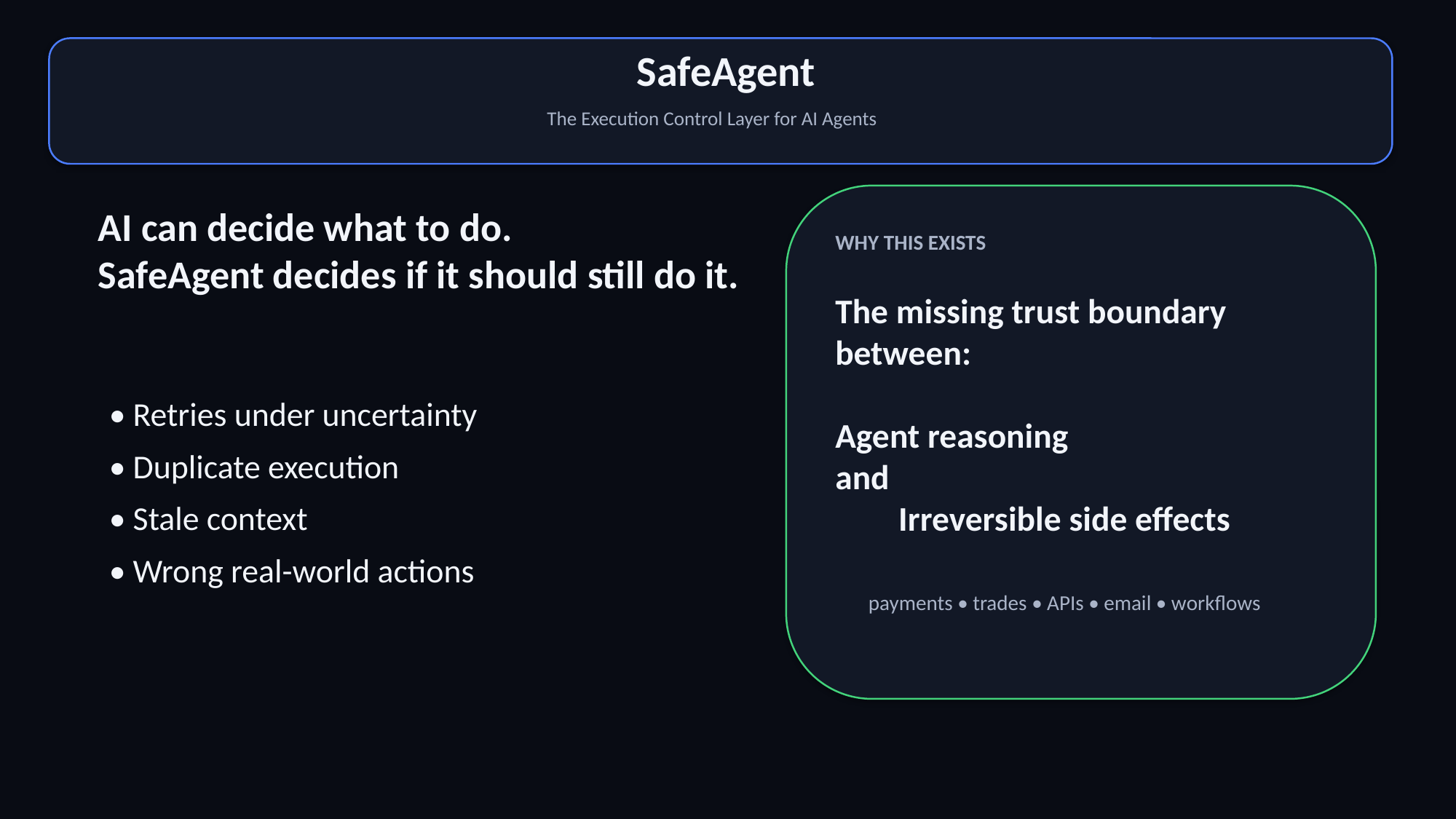

SafeAgent
The Execution Control Layer for AI Agents

AI can decide what to do.
SafeAgent decides if it should still do it.
WHY THIS EXISTS
The missing trust boundary between:

Agent reasoning
and
Irreversible side effects
• Retries under uncertainty
• Duplicate execution
• Stale context
• Wrong real-world actions
payments • trades • APIs • email • workflows